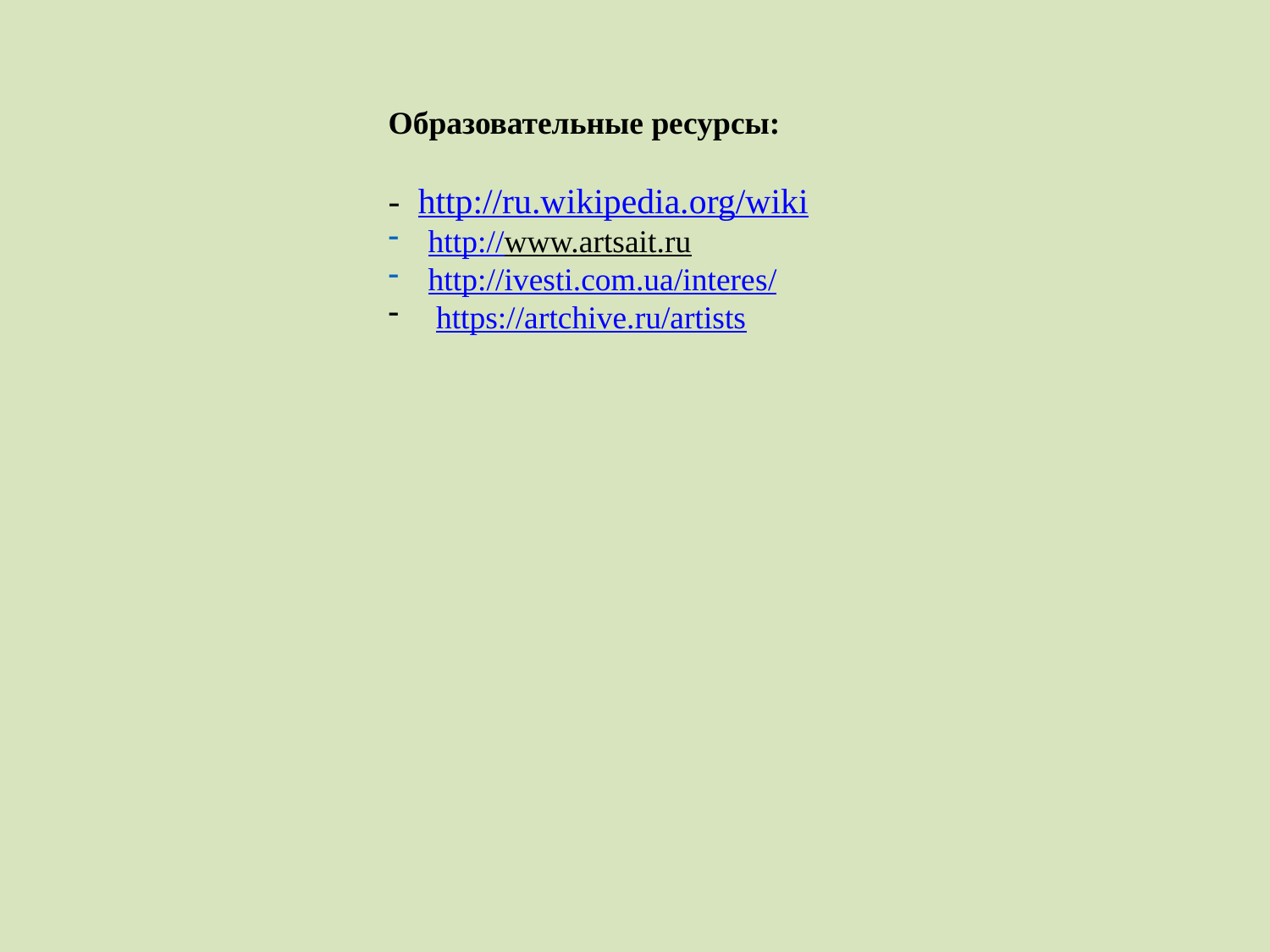

Образовательные ресурсы:

-  http://ru.wikipedia.org/wiki
http://www.artsait.ru
http://ivesti.com.ua/interes/
 https://artchive.ru/artists